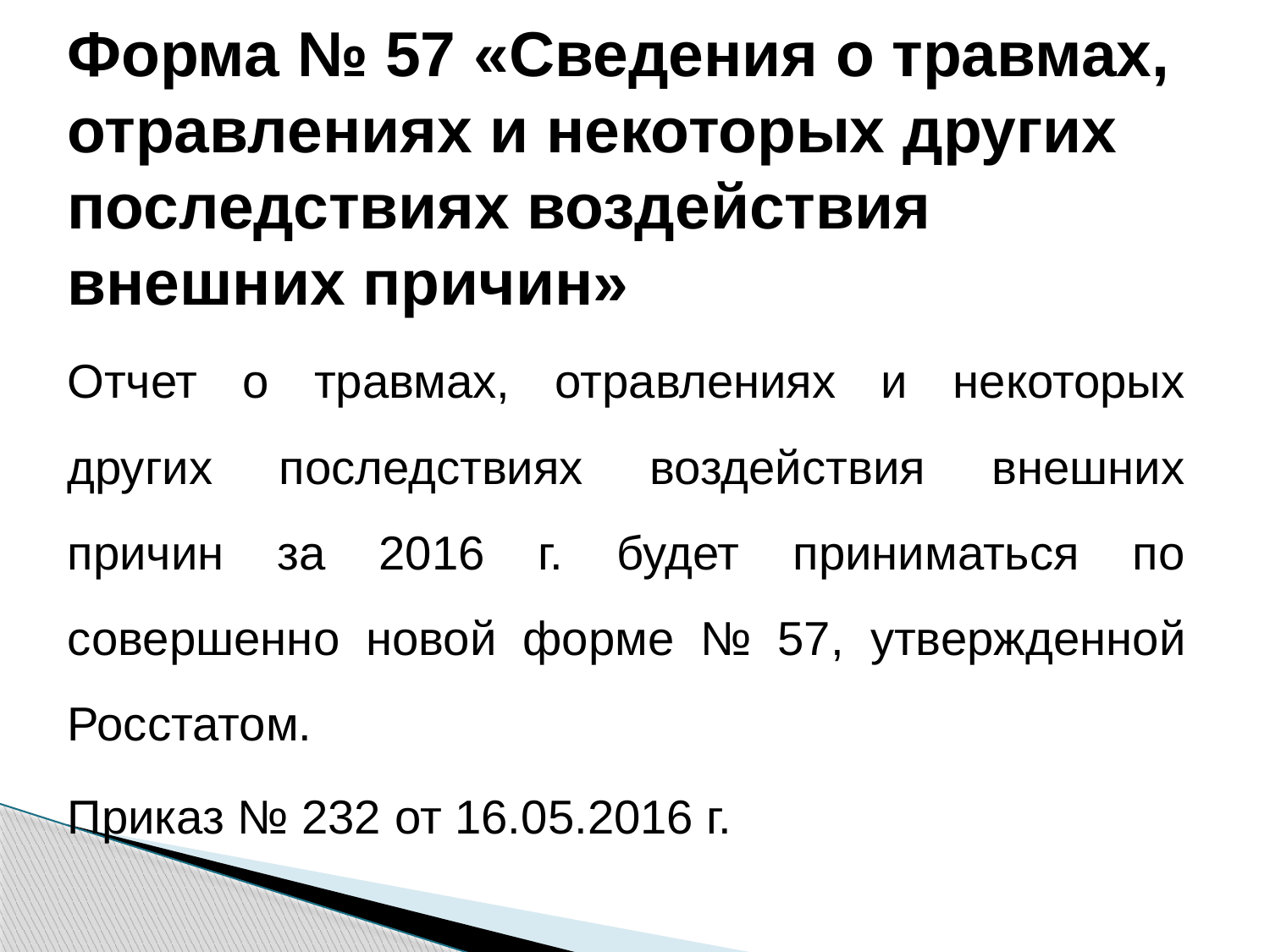

# Форма № 57 «Сведения о травмах, отравлениях и некоторых других последствиях воздействия внешних причин»
Отчет о травмах, отравлениях и некоторых других последствиях воздействия внешних причин за 2016 г. будет приниматься по совершенно новой форме № 57, утвержденной Росстатом.
Приказ № 232 от 16.05.2016 г.